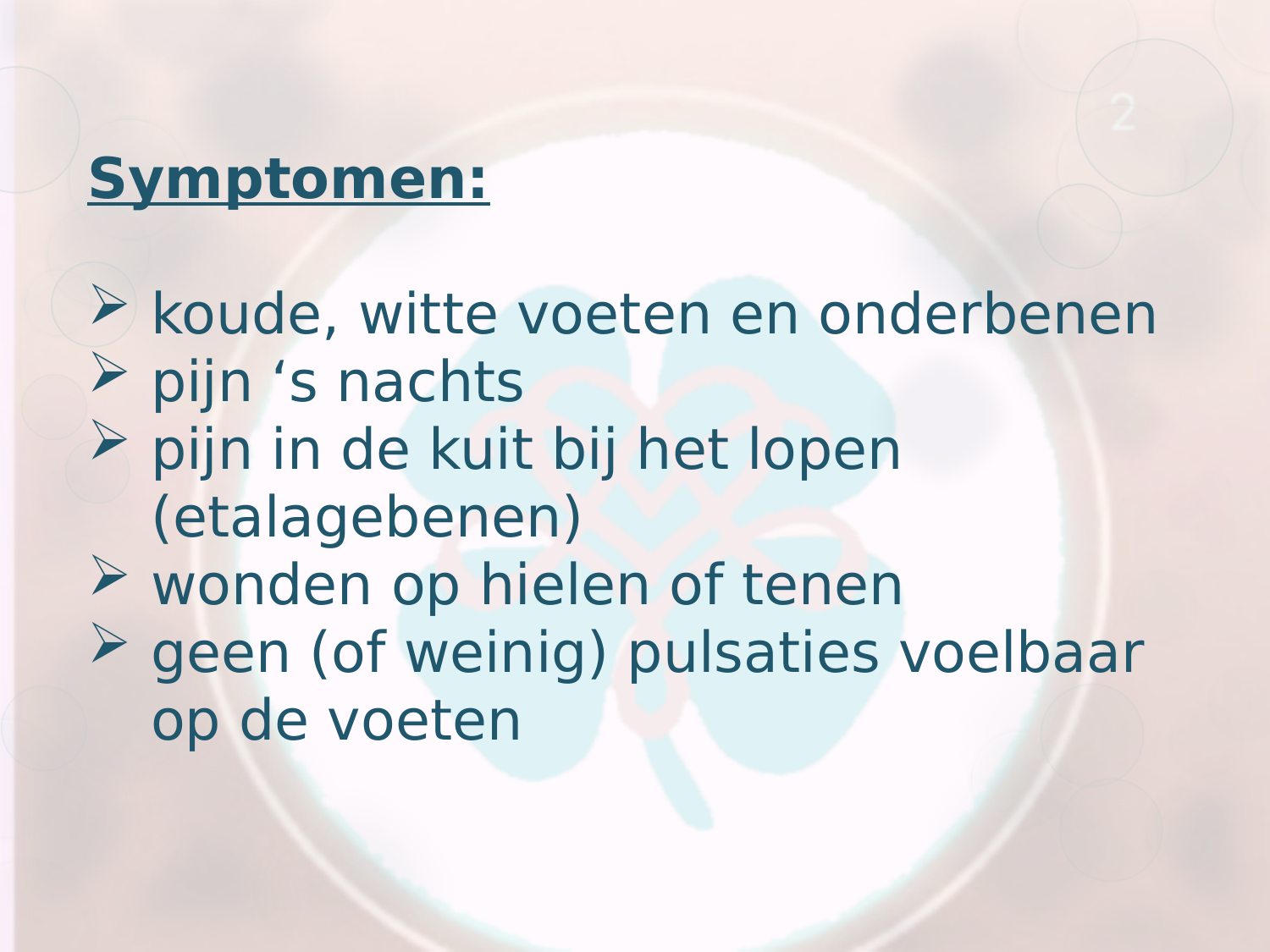

Symptomen:

koude, witte voeten en onderbenen
pijn ‘s nachts
pijn in de kuit bij het lopen (etalagebenen)
wonden op hielen of tenen
geen (of weinig) pulsaties voelbaar op de voeten